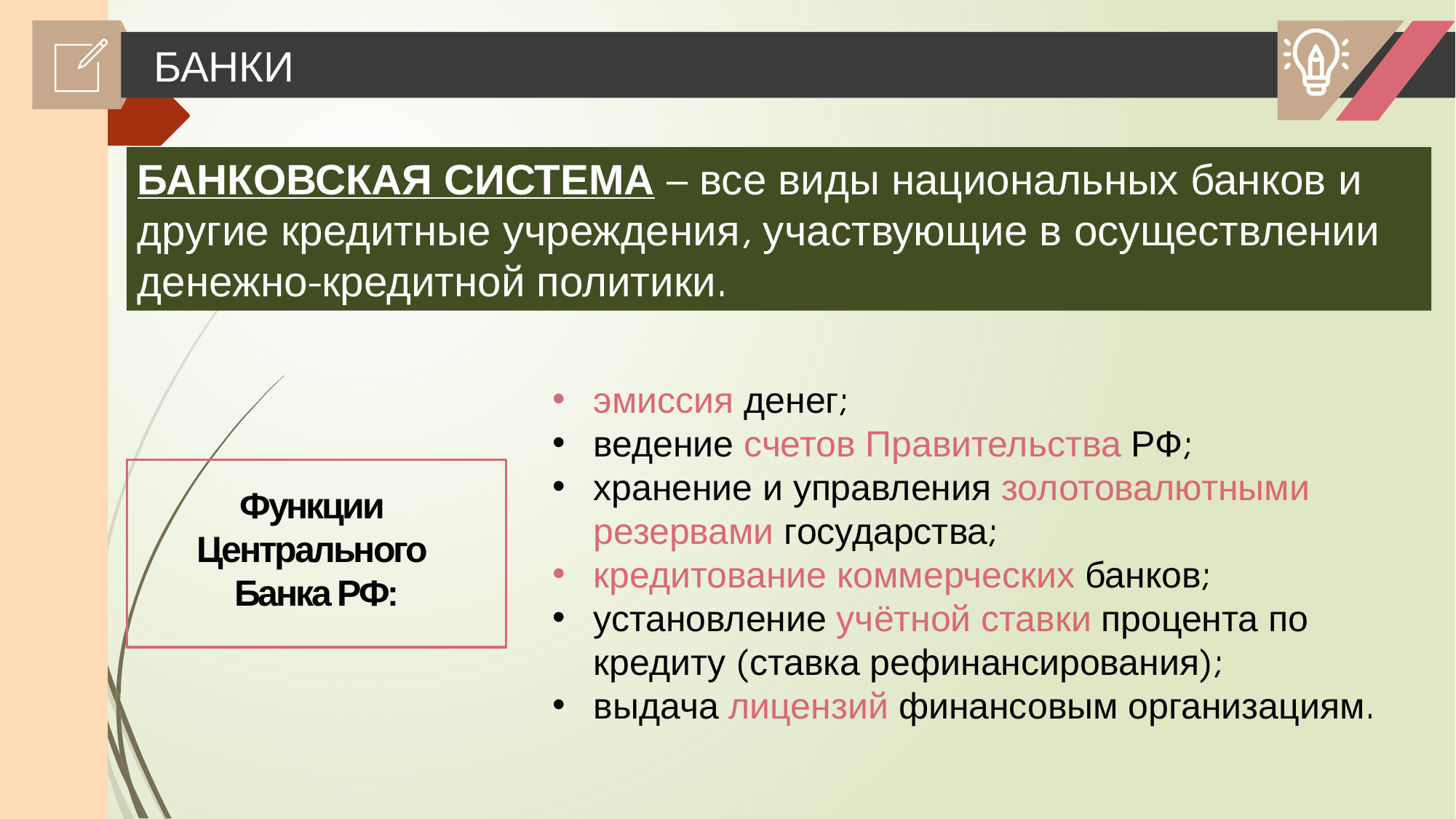

БАНКИ

БАНКОВСКАЯ СИСТЕМА – все виды национальных банков и другие кредитные учреждения, участвующие в осуществлении денежно-кредитной политики.
эмиссия денег;
ведение счетов Правительства РФ;
хранение и управления золотовалютными резервами государства;
кредитование коммерческих банков;
установление учётной ставки процента по кредиту (ставка рефинансирования);
выдача лицензий финансовым организациям.
Функции
Центрального
Банка РФ: